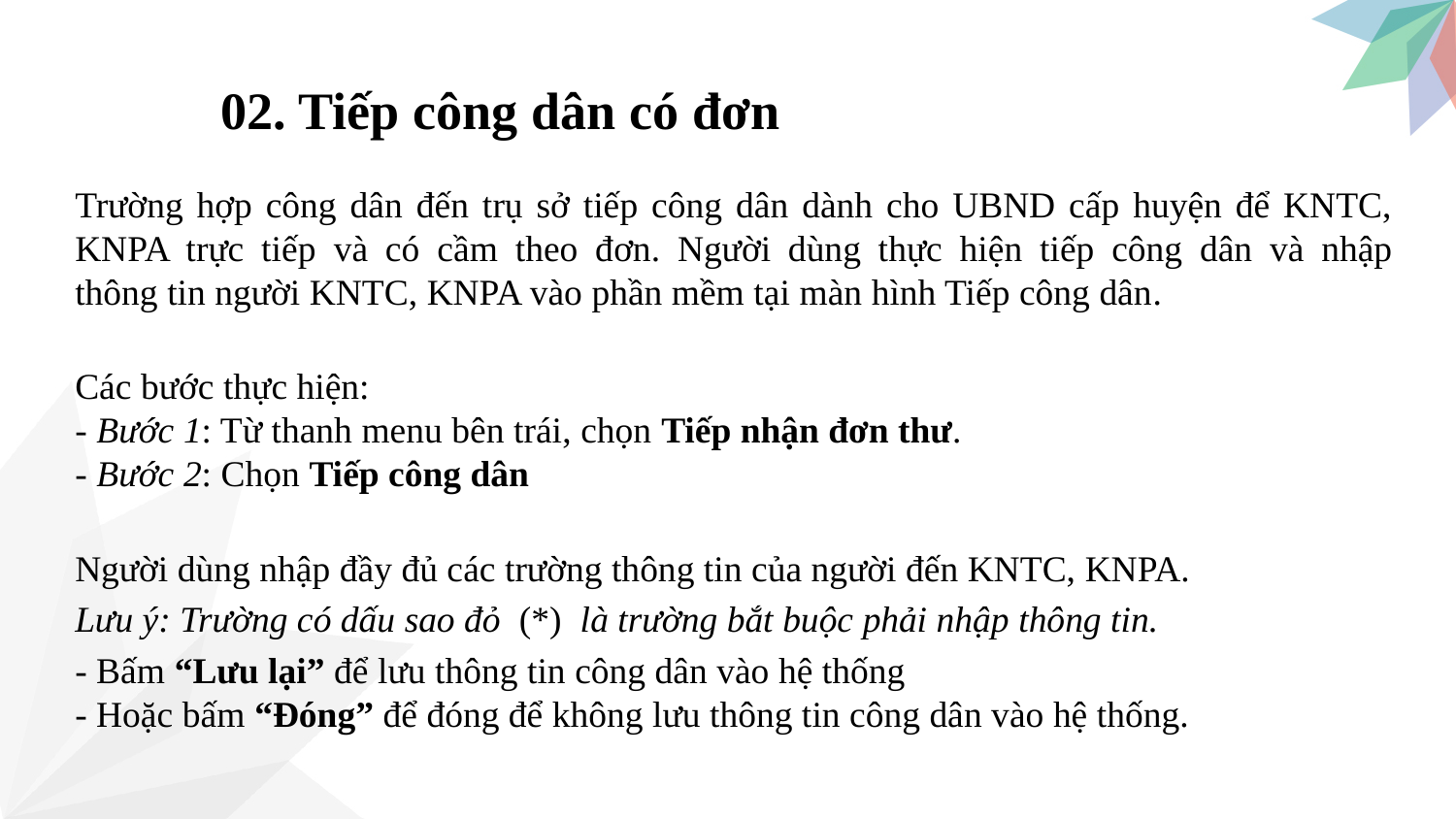

02. Tiếp công dân có đơn
Trường hợp công dân đến trụ sở tiếp công dân dành cho UBND cấp huyện để KNTC, KNPA trực tiếp và có cầm theo đơn. Người dùng thực hiện tiếp công dân và nhập
thông tin người KNTC, KNPA vào phần mềm tại màn hình Tiếp công dân.
Các bước thực hiện:
- Bước 1: Từ thanh menu bên trái, chọn Tiếp nhận đơn thư.
- Bước 2: Chọn Tiếp công dân
Người dùng nhập đầy đủ các trường thông tin của người đến KNTC, KNPA.
Lưu ý: Trường có dấu sao đỏ  (*)  là trường bắt buộc phải nhập thông tin.
- Bấm “Lưu lại” để lưu thông tin công dân vào hệ thống
- Hoặc bấm “Đóng” để đóng để không lưu thông tin công dân vào hệ thống.